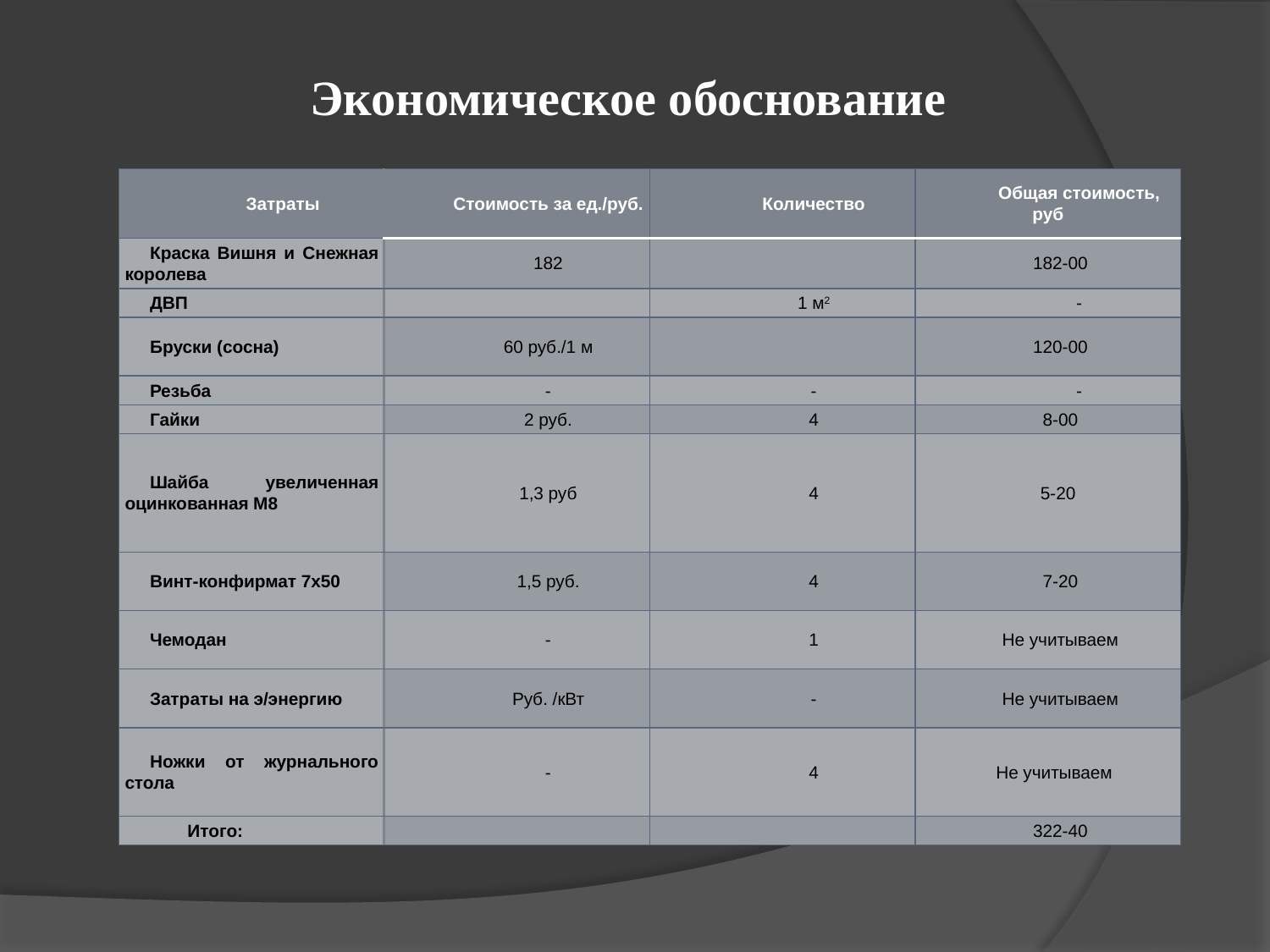

Экономическое обоснование
| Затраты | Стоимость за ед./руб. | Количество | Общая стоимость, руб |
| --- | --- | --- | --- |
| Краска Вишня и Снежная королева | 182 |  | 182-00 |
| ДВП |  | 1 м2 | - |
| Бруски (сосна) | 60 руб./1 м |  | 120-00 |
| Резьба | - | - | - |
| Гайки | 2 руб. | 4 | 8-00 |
| Шайба увеличенная оцинкованная М8 | 1,3 руб | 4 | 5-20 |
| Винт-конфирмат 7х50 | 1,5 руб. | 4 | 7-20 |
| Чемодан | - | 1 | Не учитываем |
| Затраты на э/энергию | Руб. /кВт | - | Не учитываем |
| Ножки от журнального стола | - | 4 | Не учитываем |
| Итого: |  |  | 322-40 |